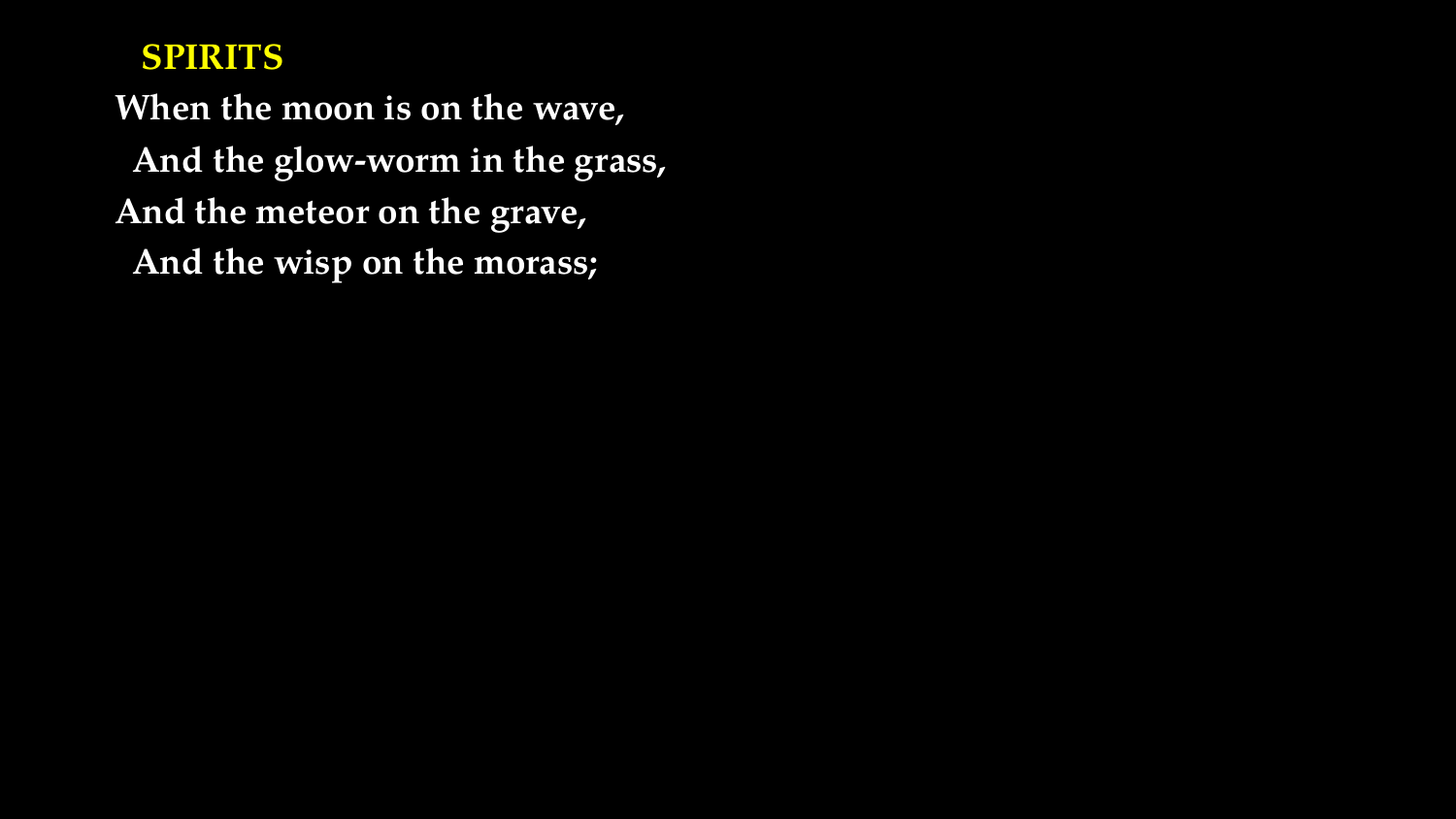

# SPIRITS When the moon is on the wave, And the glow-worm in the grass, And the meteor on the grave, And the wisp on the morass;